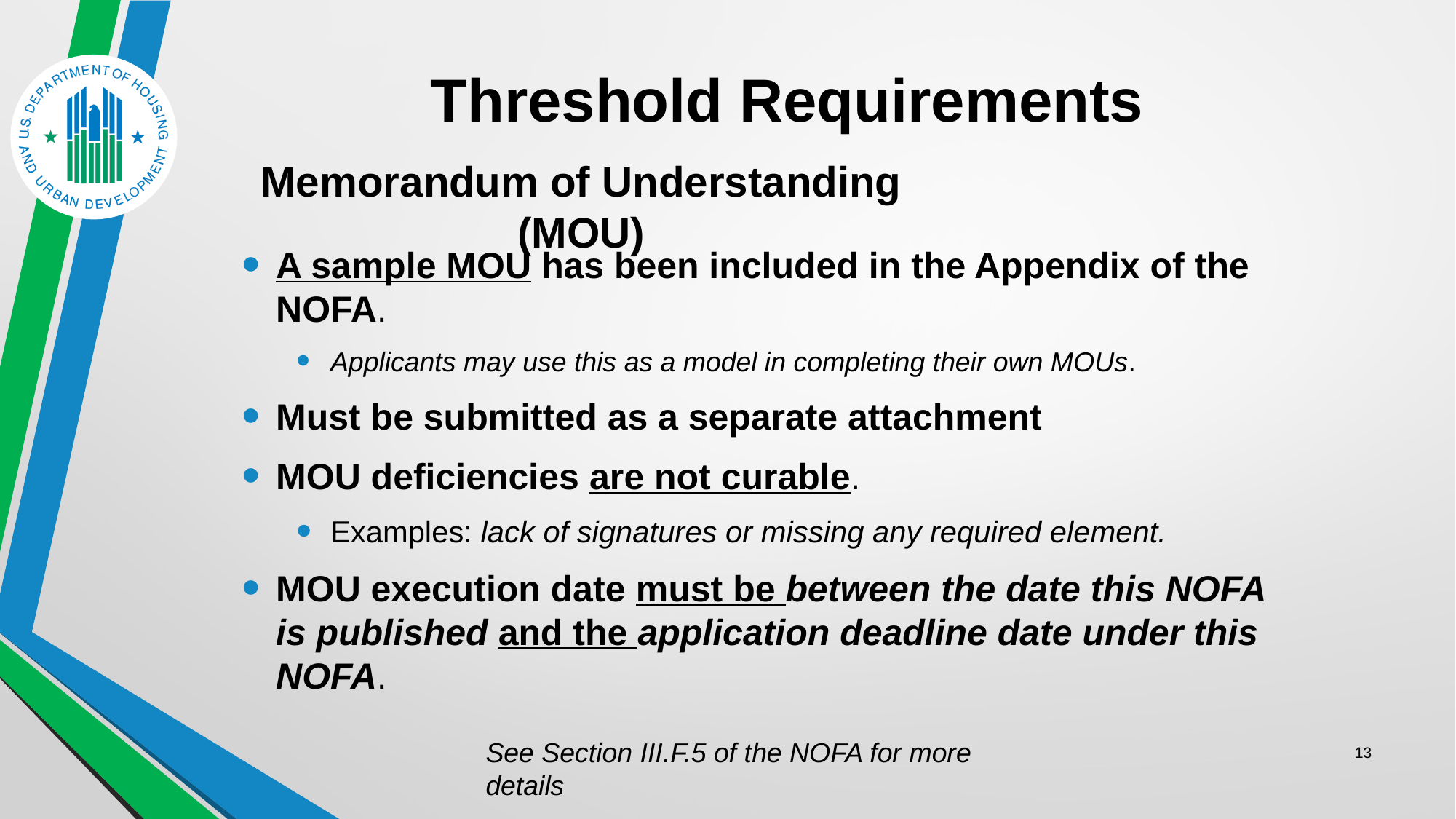

# Threshold Requirements
Memorandum of Understanding (MOU)
A sample MOU has been included in the Appendix of the NOFA.
Applicants may use this as a model in completing their own MOUs.
Must be submitted as a separate attachment
MOU deficiencies are not curable.
Examples: lack of signatures or missing any required element.
MOU execution date must be between the date this NOFA is published and the application deadline date under this NOFA.

See Section III.F.5 of the NOFA for more details
13